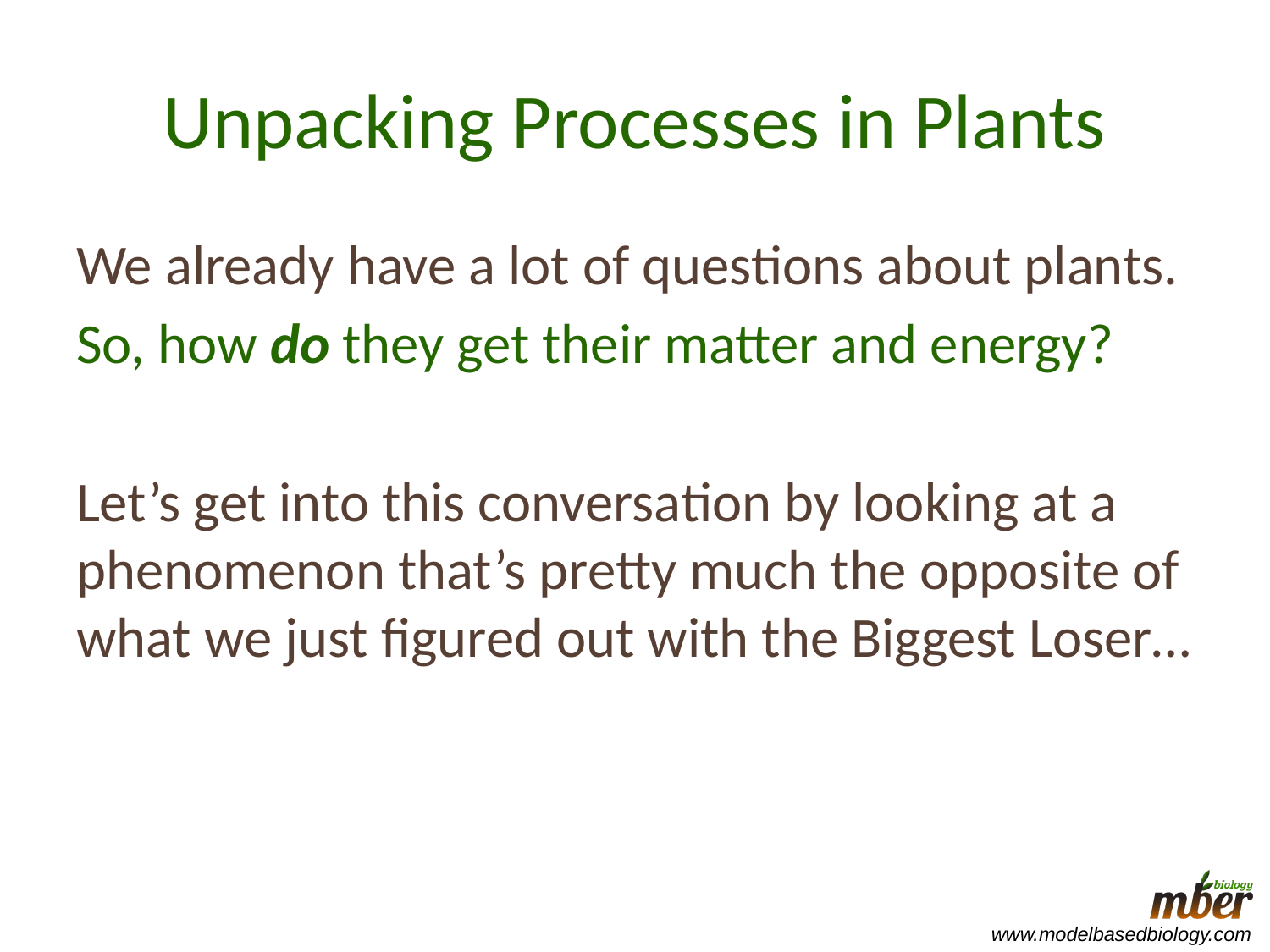

# Unpacking Processes in Plants
We already have a lot of questions about plants.
So, how do they get their matter and energy?

Let’s get into this conversation by looking at a phenomenon that’s pretty much the opposite of what we just figured out with the Biggest Loser…